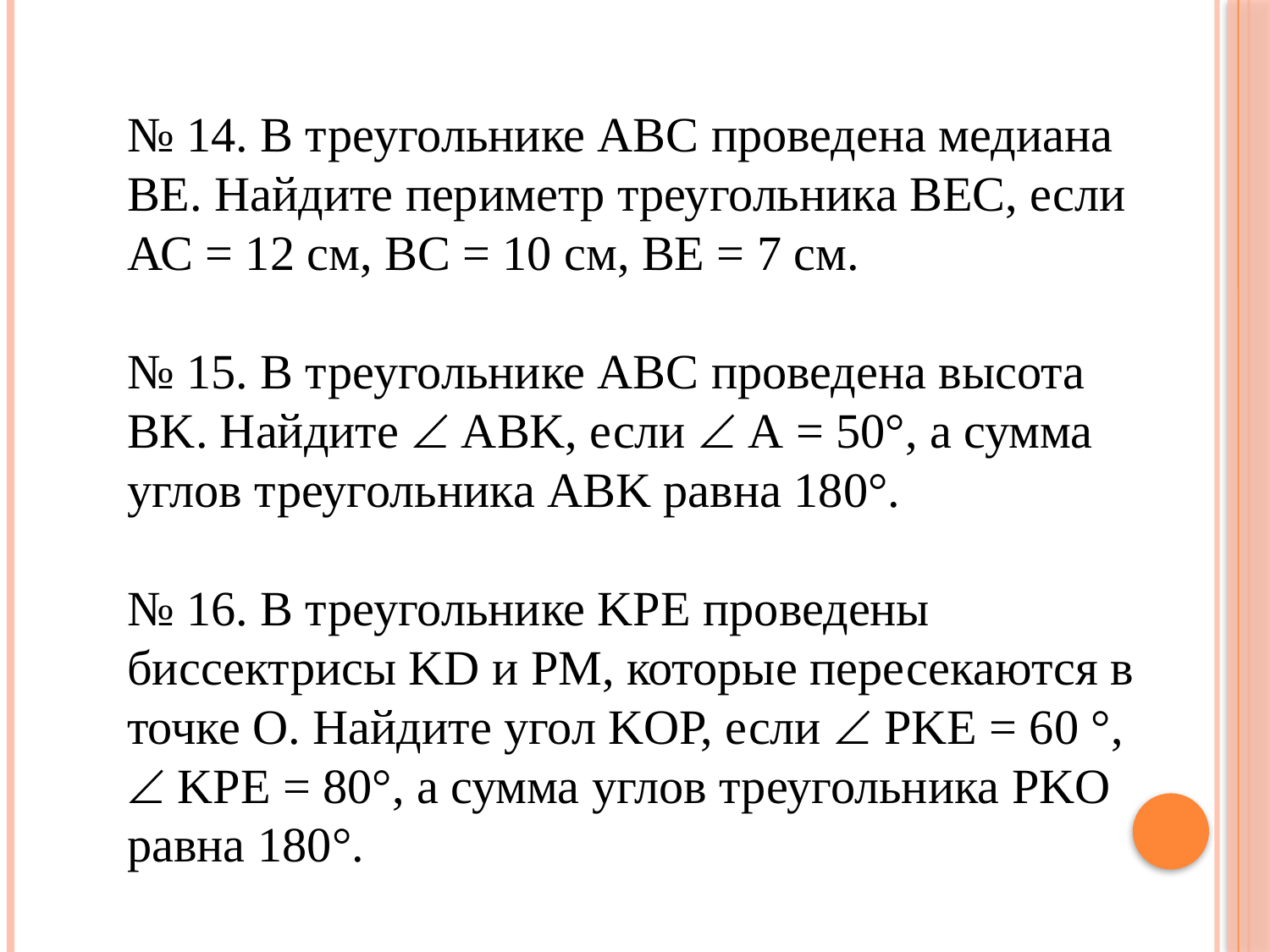

№ 14. В треугольнике АВС проведена медиана ВЕ. Найдите периметр треугольника ВЕС, если АС = 12 см, ВС = 10 см, ВЕ = 7 см.

№ 15. В треугольнике АВС проведена высота ВK. Найдите ∠ АВK, если ∠ А = 50°, а сумма углов треугольника АВK равна 180°.

№ 16. В треугольнике KPE проведены биссектрисы KD и PM, которые пересекаются в точке О. Найдите угол KОР, если ∠ РKЕ = 60 °, ∠ KРЕ = 80°, а сумма углов треугольника РKО равна 180°.